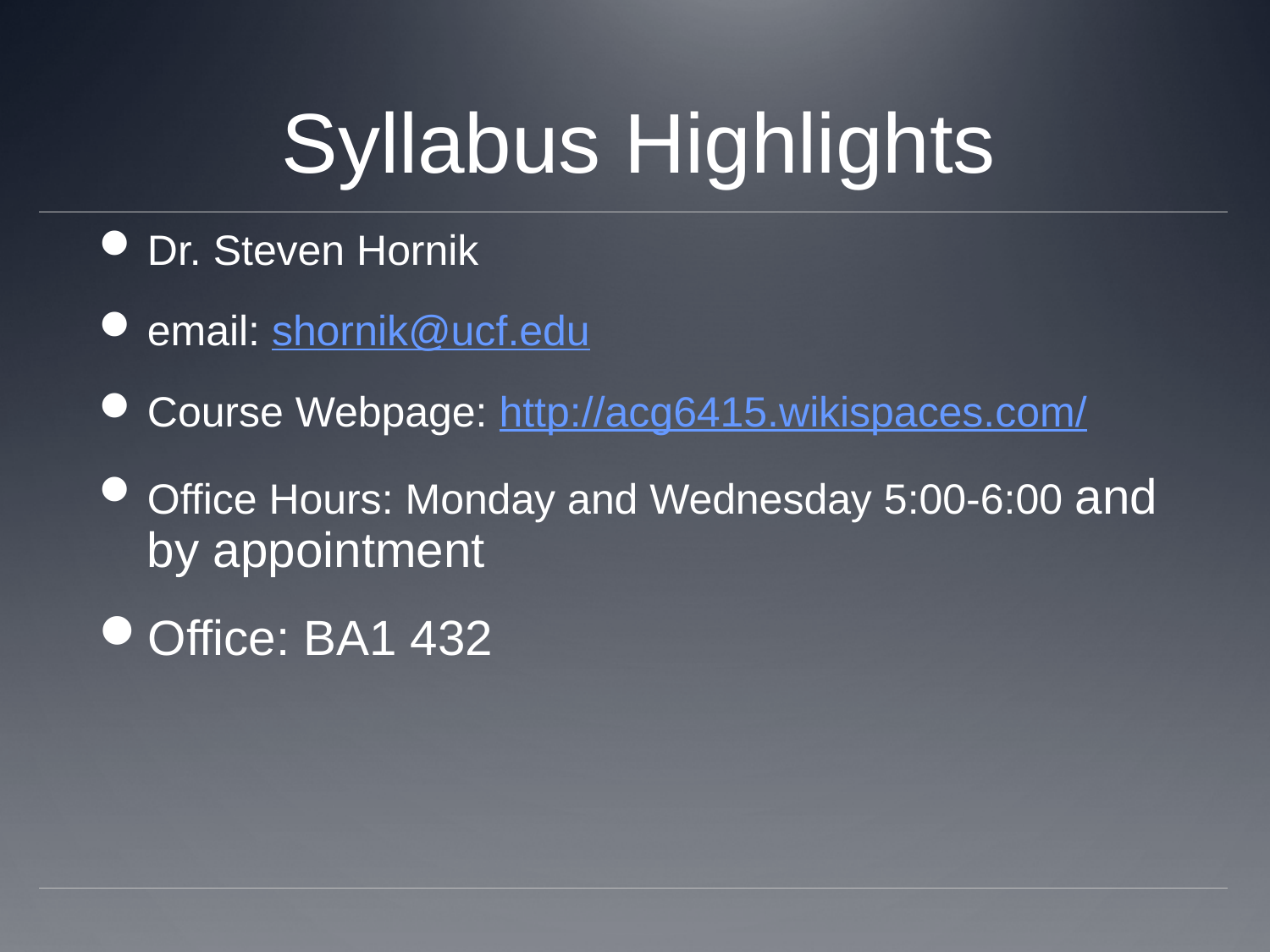

# Syllabus Highlights
Dr. Steven Hornik
email: shornik@ucf.edu
Course Webpage: http://acg6415.wikispaces.com/
Office Hours: Monday and Wednesday 5:00-6:00 and by appointment
Office: BA1 432